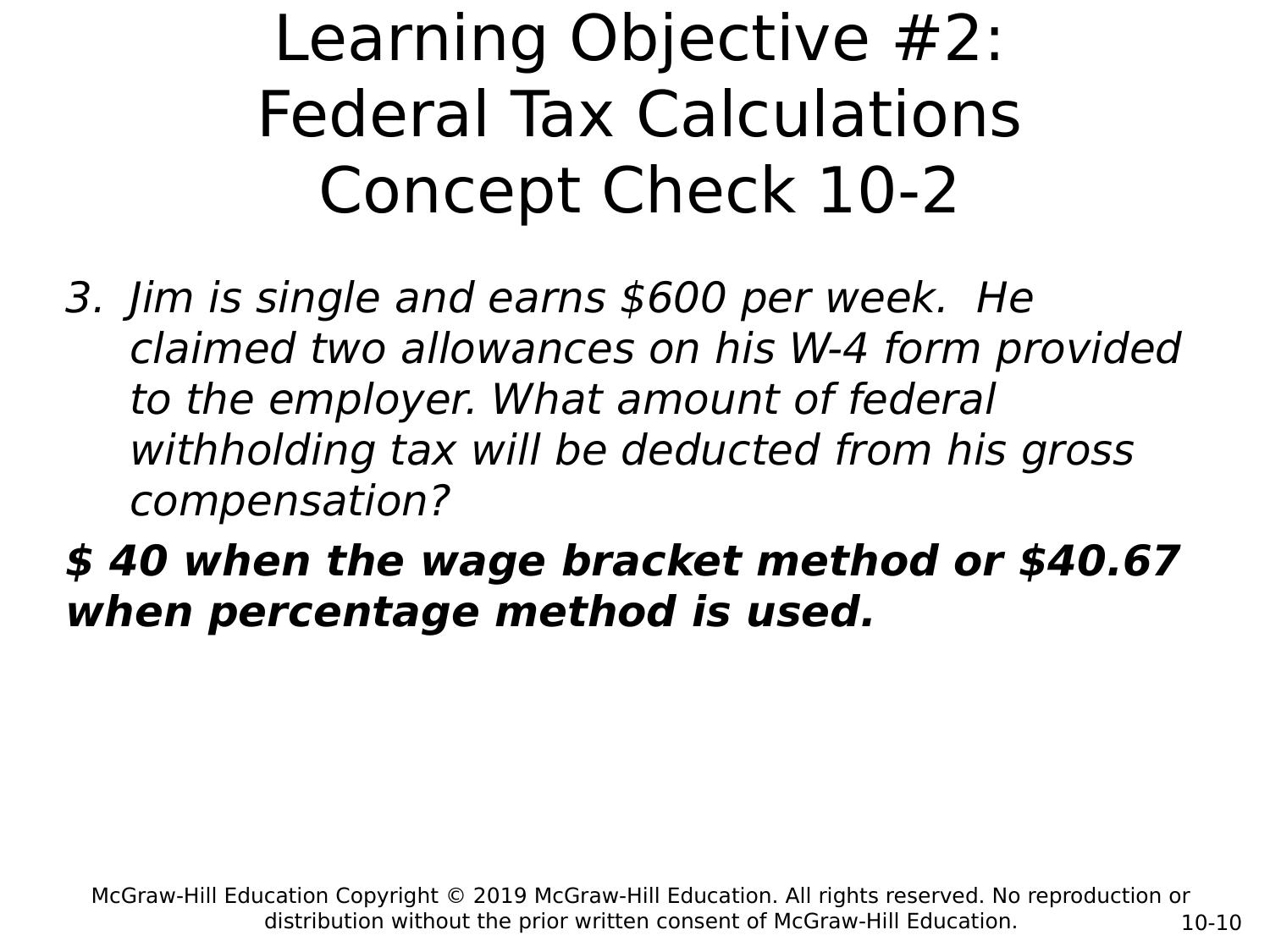

# Learning Objective #2: Federal Tax Calculations Concept Check 10-2
Jim is single and earns $600 per week.  He claimed two allowances on his W-4 form provided to the employer. What amount of federal withholding tax will be deducted from his gross compensation?
$ 40 when the wage bracket method or $40.67 when percentage method is used.
McGraw-Hill Education Copyright © 2019 McGraw-Hill Education. All rights reserved. No reproduction or distribution without the prior written consent of McGraw-Hill Education.
10-10